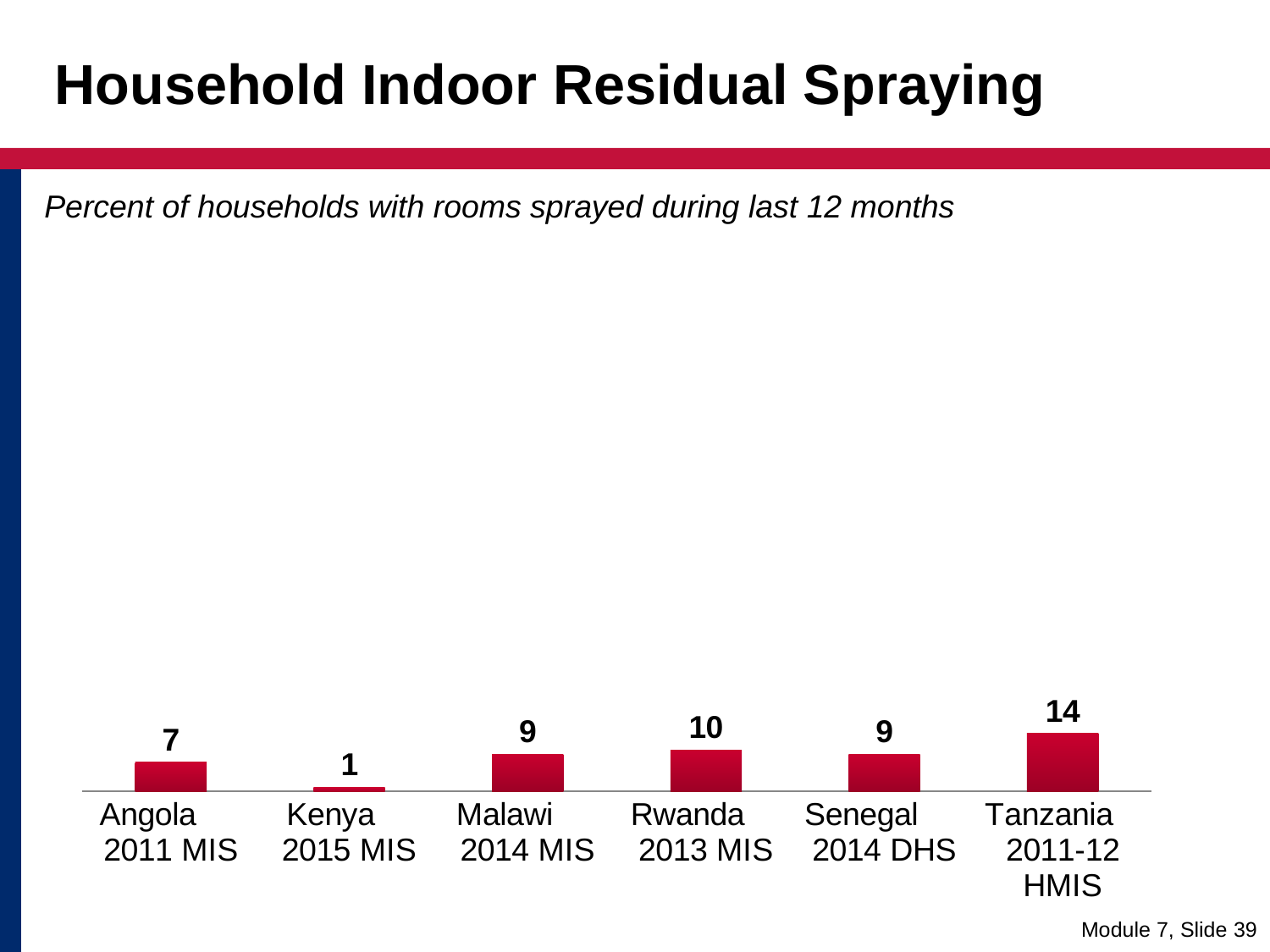

# Household Indoor Residual Spraying
Percent of households with rooms sprayed during last 12 months

### Chart

| Category | Households |
|---|---|
| Angola      2011 MIS | 7.0 |
| Kenya     2015 MIS | 1.0 |
| Malawi      2014 MIS | 9.0 |
| Rwanda     2013 MIS | 10.0 |
| Senegal      2014 DHS | 9.0 |
| Tanzania    2011-12 HMIS | 14.0 |
Module 7, Slide 39